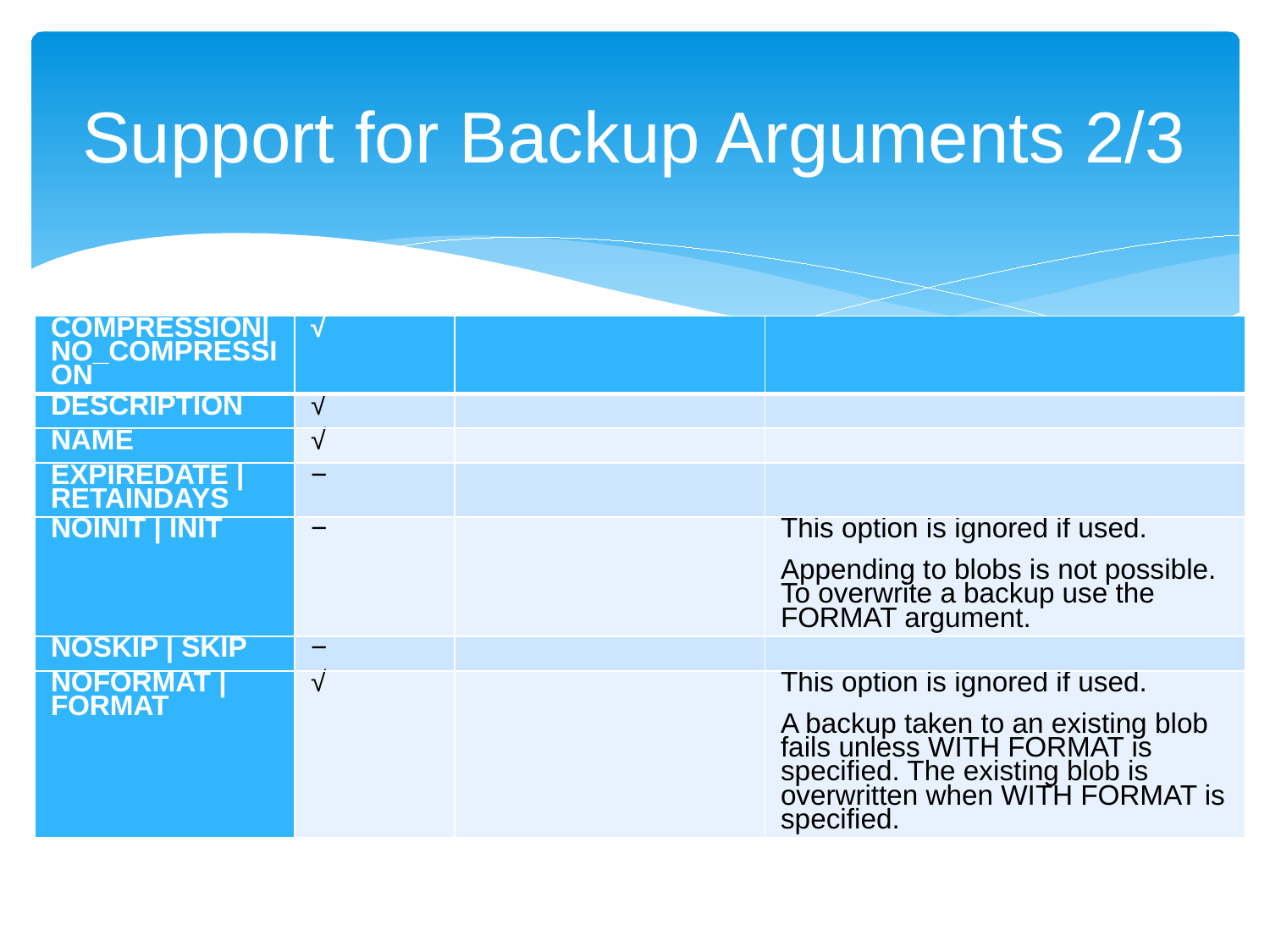

# Support for Backup Arguments 2/3
| COMPRESSION|NO\_COMPRESSION | √ |  |  |
| --- | --- | --- | --- |
| DESCRIPTION | √ |  |  |
| NAME | √ |  |  |
| EXPIREDATE | RETAINDAYS | − |  |  |
| NOINIT | INIT | − |  | This option is ignored if used. Appending to blobs is not possible. To overwrite a backup use the FORMAT argument. |
| NOSKIP | SKIP | − |  |  |
| NOFORMAT | FORMAT | √ |  | This option is ignored if used. A backup taken to an existing blob fails unless WITH FORMAT is specified. The existing blob is overwritten when WITH FORMAT is specified. |